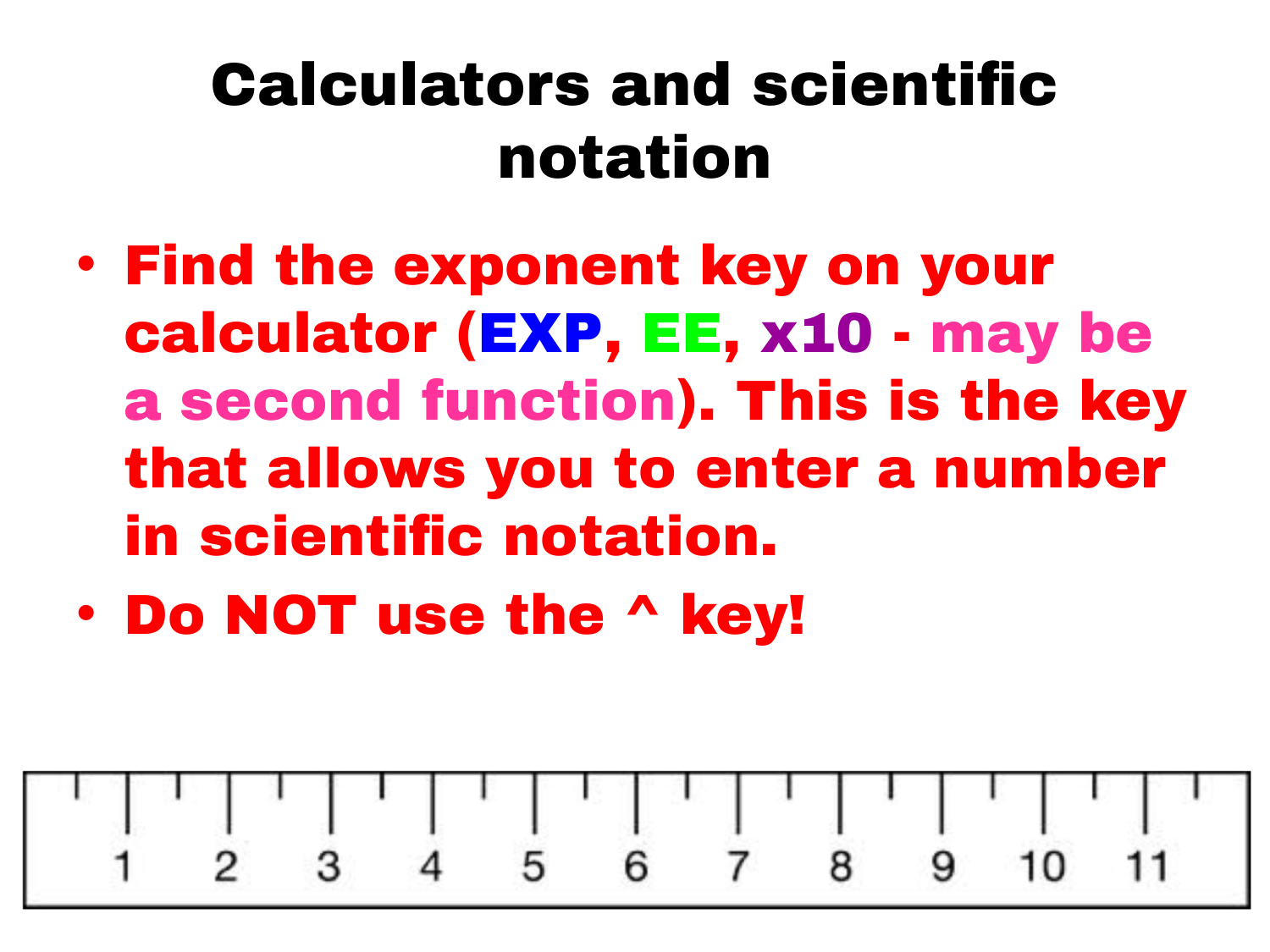

# Calculators and scientific notation
Find the exponent key on your calculator (EXP, EE, x10 - may be a second function). This is the key that allows you to enter a number in scientific notation.
Do NOT use the ^ key!